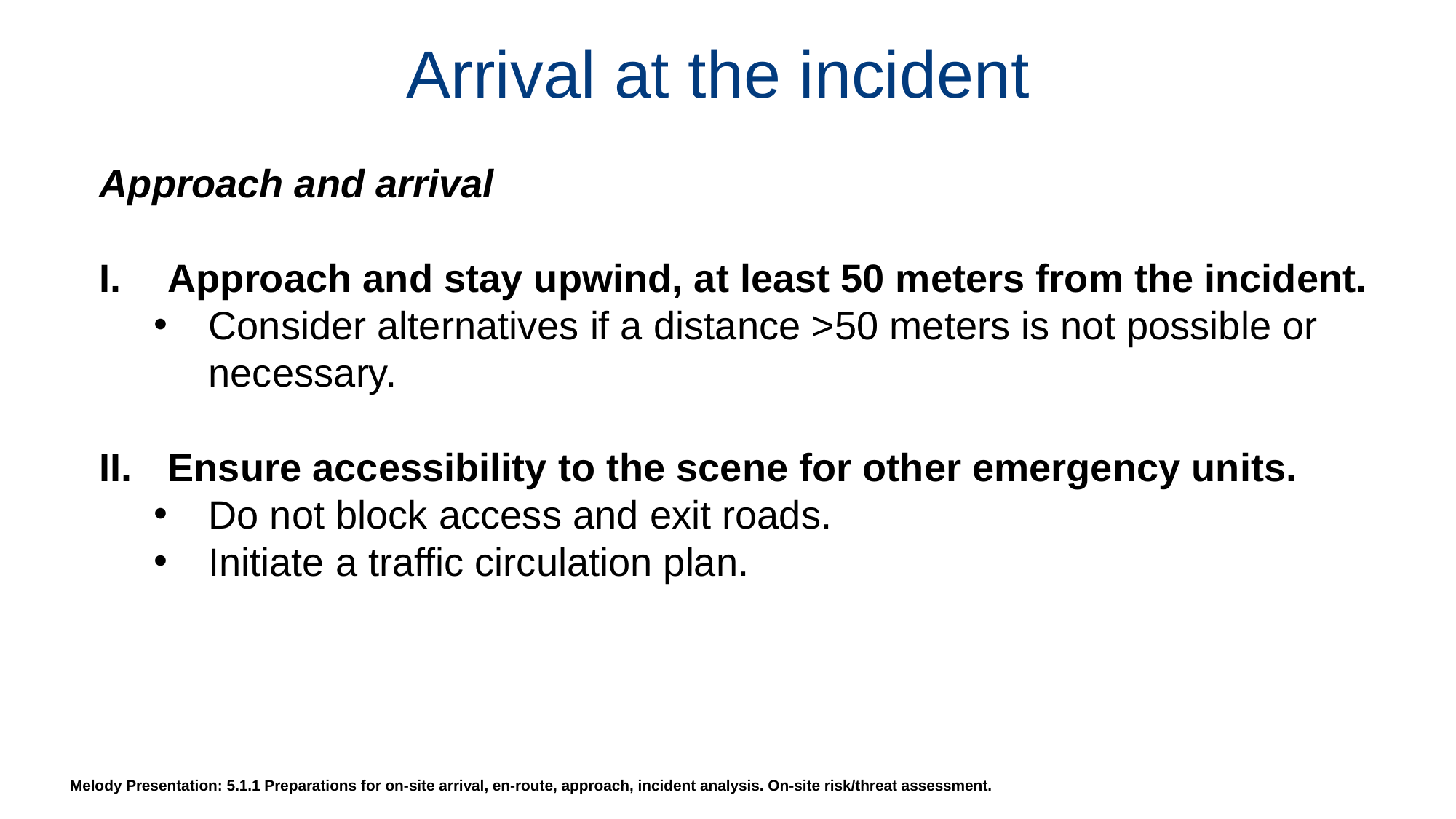

Arrival at the incident
Approach and arrival

Approach and stay upwind, at least 50 meters from the incident.
Consider alternatives if a distance >50 meters is not possible or necessary.

Ensure accessibility to the scene for other emergency units.
Do not block access and exit roads.
Initiate a traffic circulation plan.
Melody Presentation: 5.1.1 Preparations for on-site arrival, en-route, approach, incident analysis. On-site risk/threat assessment.